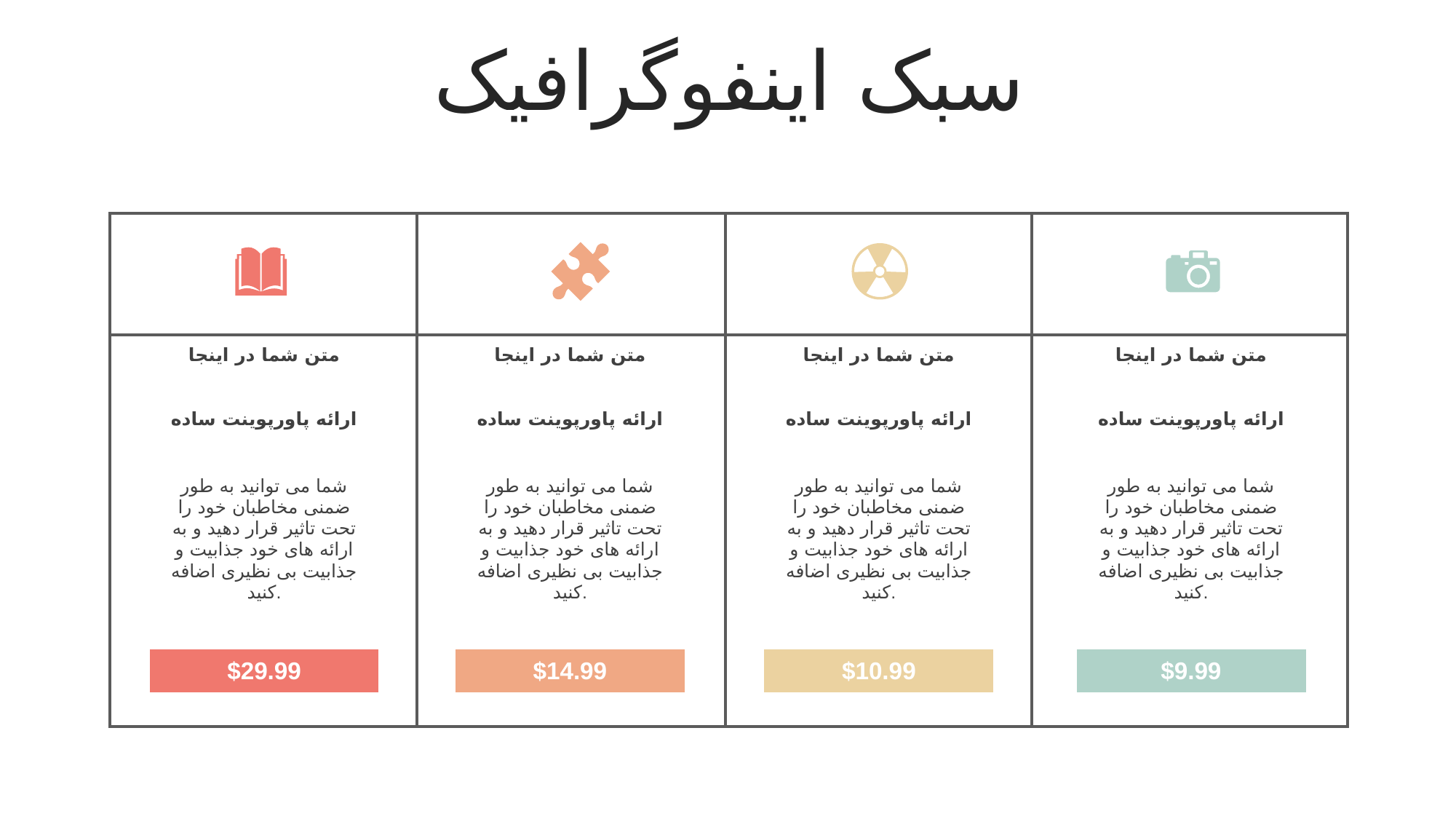

سبک اینفوگرافیک
|  |  |  |  |  |  |  |  |  |  |  |  |
| --- | --- | --- | --- | --- | --- | --- | --- | --- | --- | --- | --- |
|  | متن شما در اینجا |  |  | متن شما در اینجا |  |  | متن شما در اینجا |  |  | متن شما در اینجا |  |
|  | ارائه پاورپوینت ساده |  |  | ارائه پاورپوینت ساده |  |  | ارائه پاورپوینت ساده |  |  | ارائه پاورپوینت ساده |  |
|  | شما می توانید به طور ضمنی مخاطبان خود را تحت تاثیر قرار دهید و به ارائه های خود جذابیت و جذابیت بی نظیری اضافه کنید. |  |  | شما می توانید به طور ضمنی مخاطبان خود را تحت تاثیر قرار دهید و به ارائه های خود جذابیت و جذابیت بی نظیری اضافه کنید. |  |  | شما می توانید به طور ضمنی مخاطبان خود را تحت تاثیر قرار دهید و به ارائه های خود جذابیت و جذابیت بی نظیری اضافه کنید. |  |  | شما می توانید به طور ضمنی مخاطبان خود را تحت تاثیر قرار دهید و به ارائه های خود جذابیت و جذابیت بی نظیری اضافه کنید. |  |
|  |  |  |  |  |  |  |  |  |  |  |  |
|  | $29.99 |  |  | $14.99 |  |  | $10.99 |  |  | $9.99 |  |
|  |  |  |  |  |  |  |  |  |  |  |  |